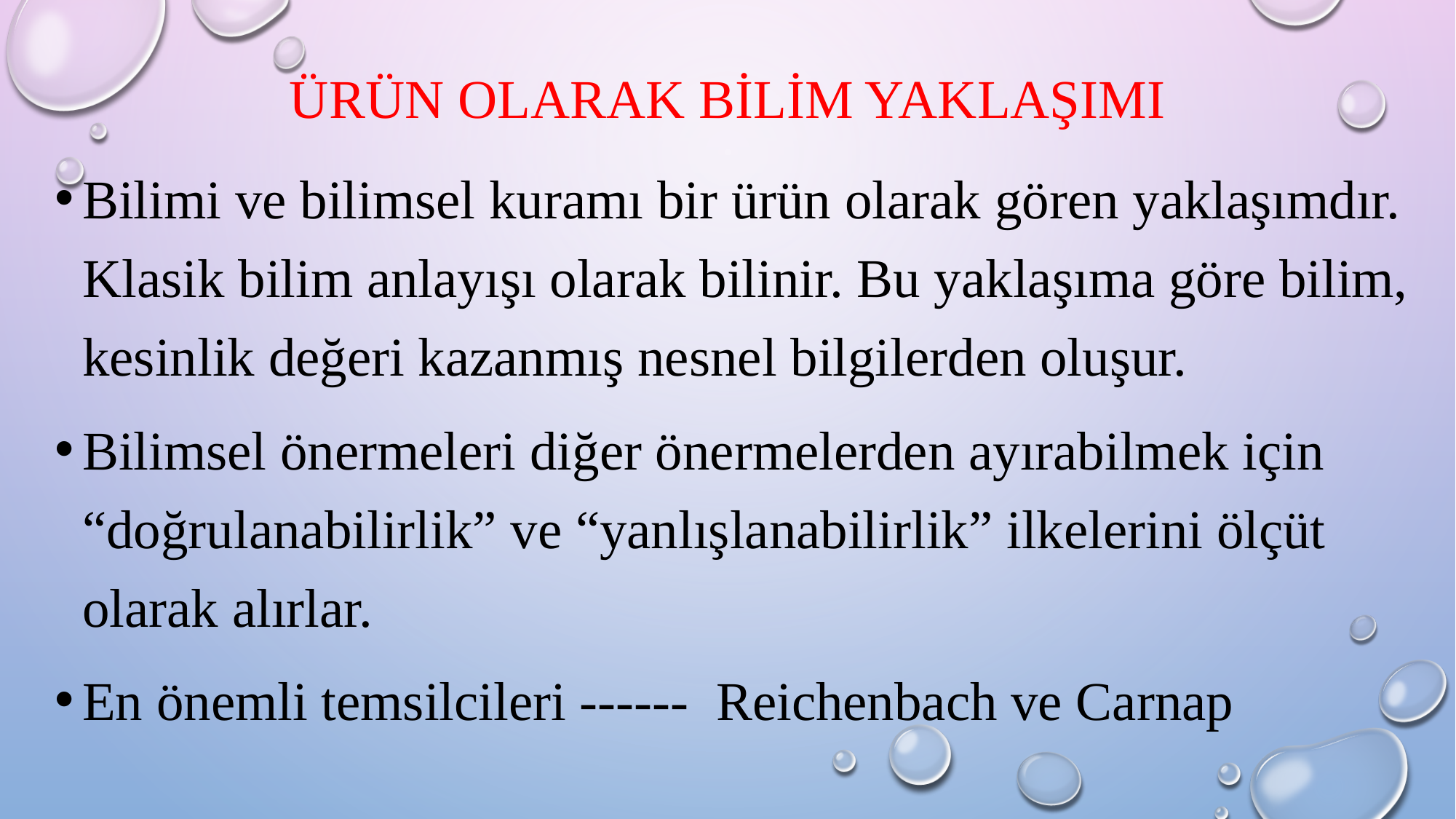

# ÜRÜN OLARAK BİLİM YAKLAŞIMI
Bilimi ve bilimsel kuramı bir ürün olarak gören yaklaşımdır. Klasik bilim anlayışı olarak bilinir. Bu yaklaşıma göre bilim, kesinlik değeri kazanmış nesnel bilgilerden oluşur.
Bilimsel önermeleri diğer önermelerden ayırabilmek için “doğrulanabilirlik” ve “yanlışlanabilirlik” ilkelerini ölçüt olarak alırlar.
En önemli temsilcileri ------  Reichenbach ve Carnap